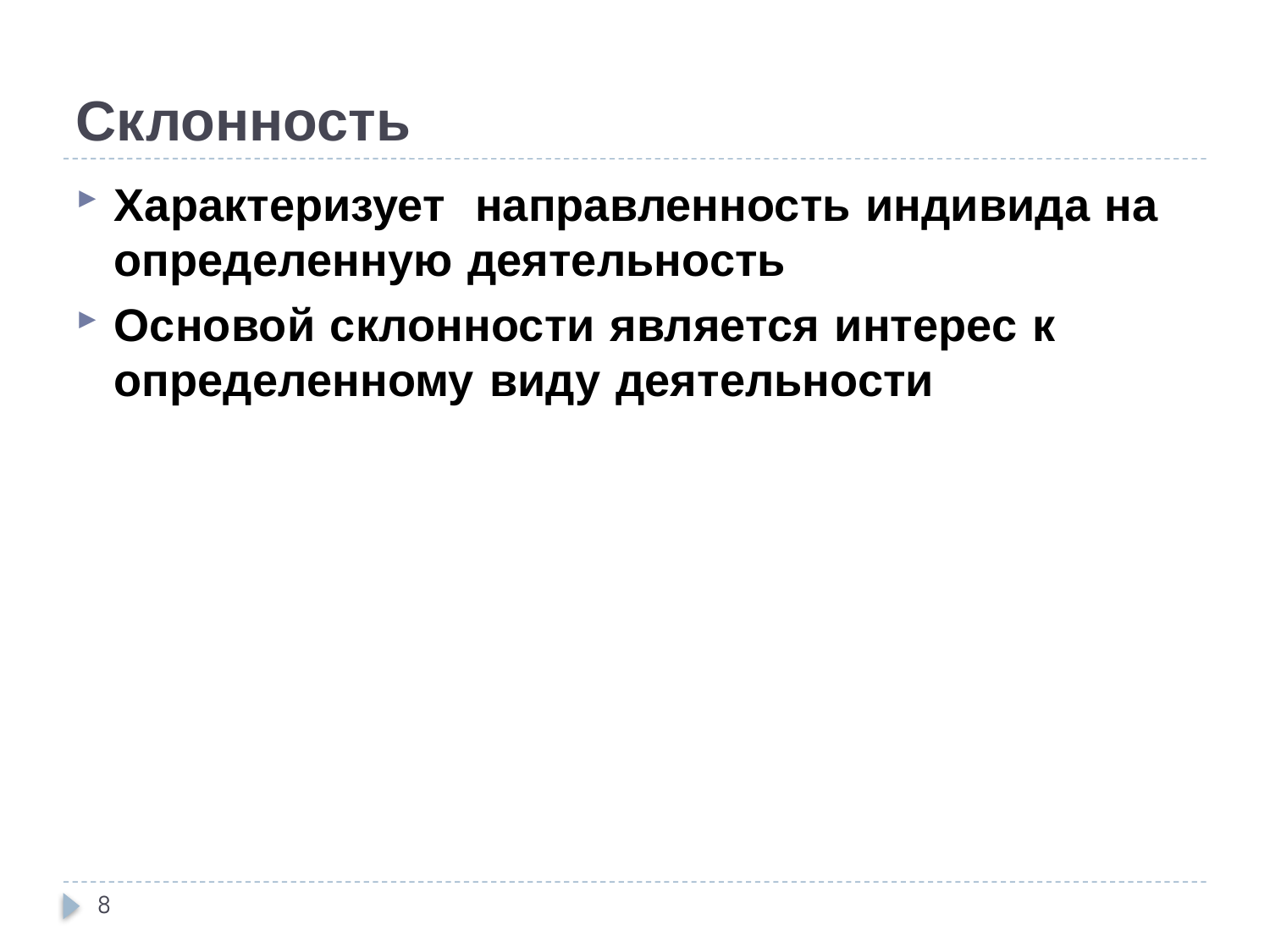

# Склонность
Характеризует  направленность индивида на определенную деятельность
Основой склонности является интерес к определенному виду деятельности
8